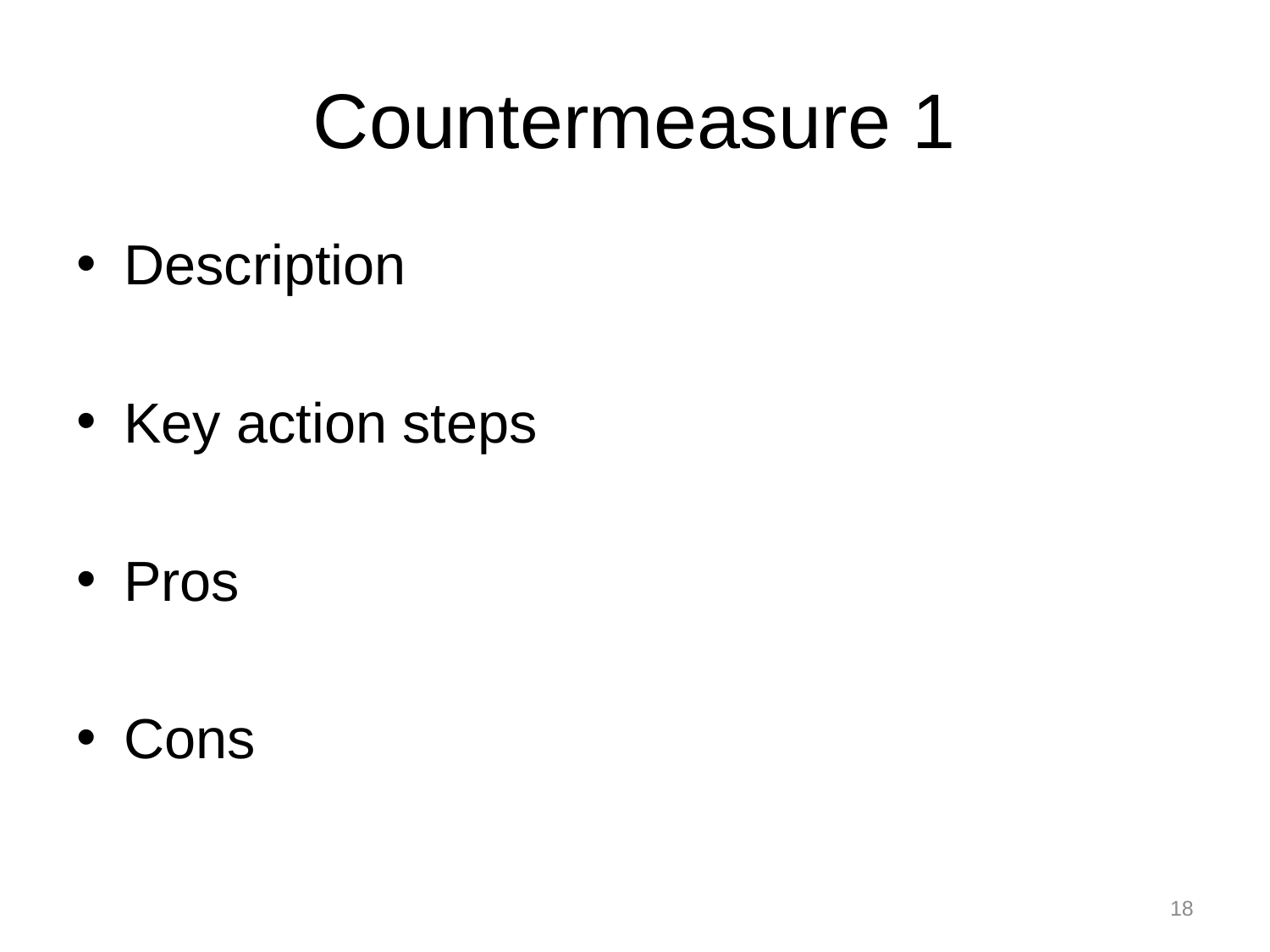

# Countermeasure 1
Description

Key action steps

Pros

Cons
18